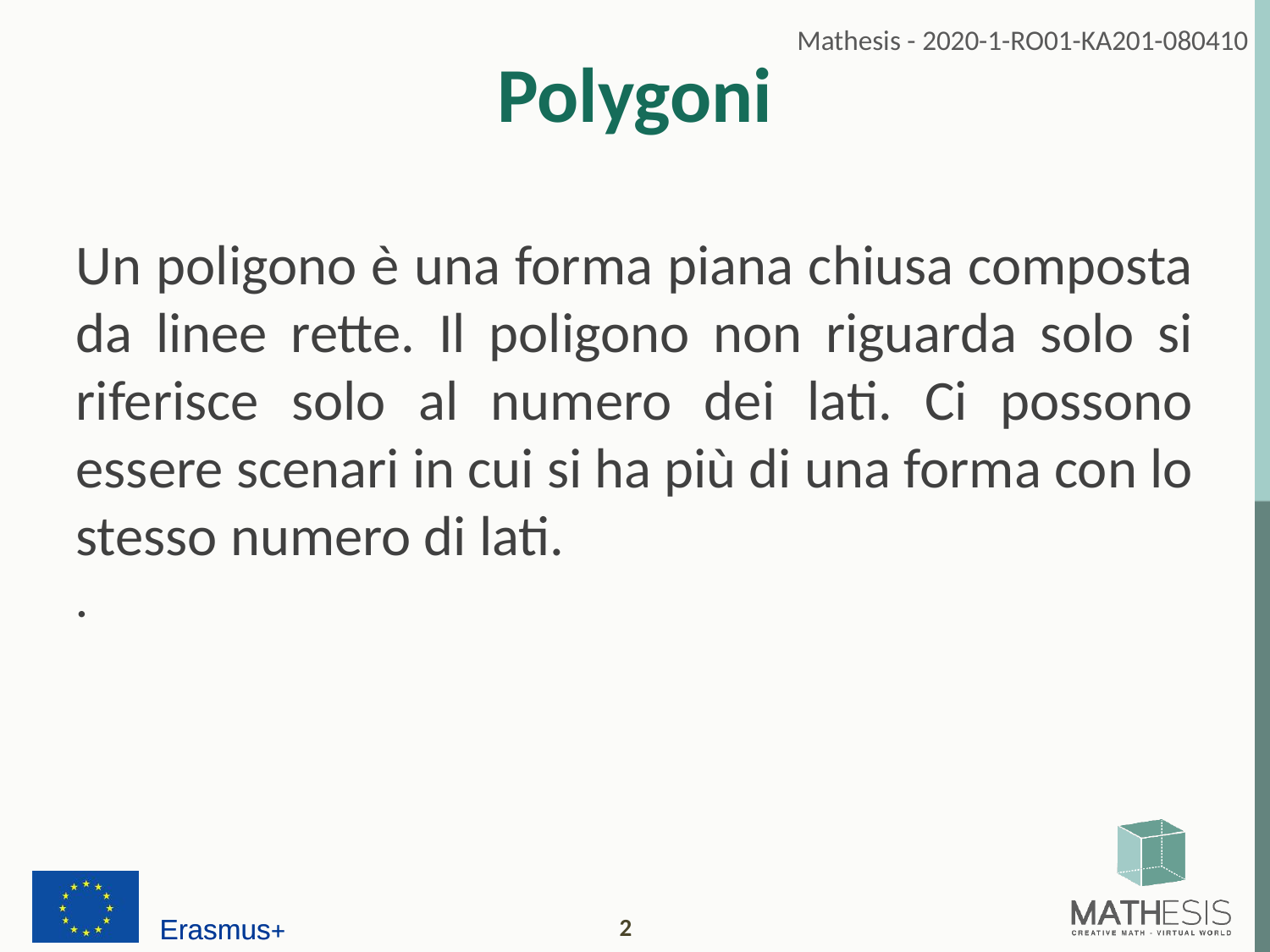

# Polygoni
Un poligono è una forma piana chiusa composta da linee rette. Il poligono non riguarda solo si riferisce solo al numero dei lati. Ci possono essere scenari in cui si ha più di una forma con lo stesso numero di lati.
.